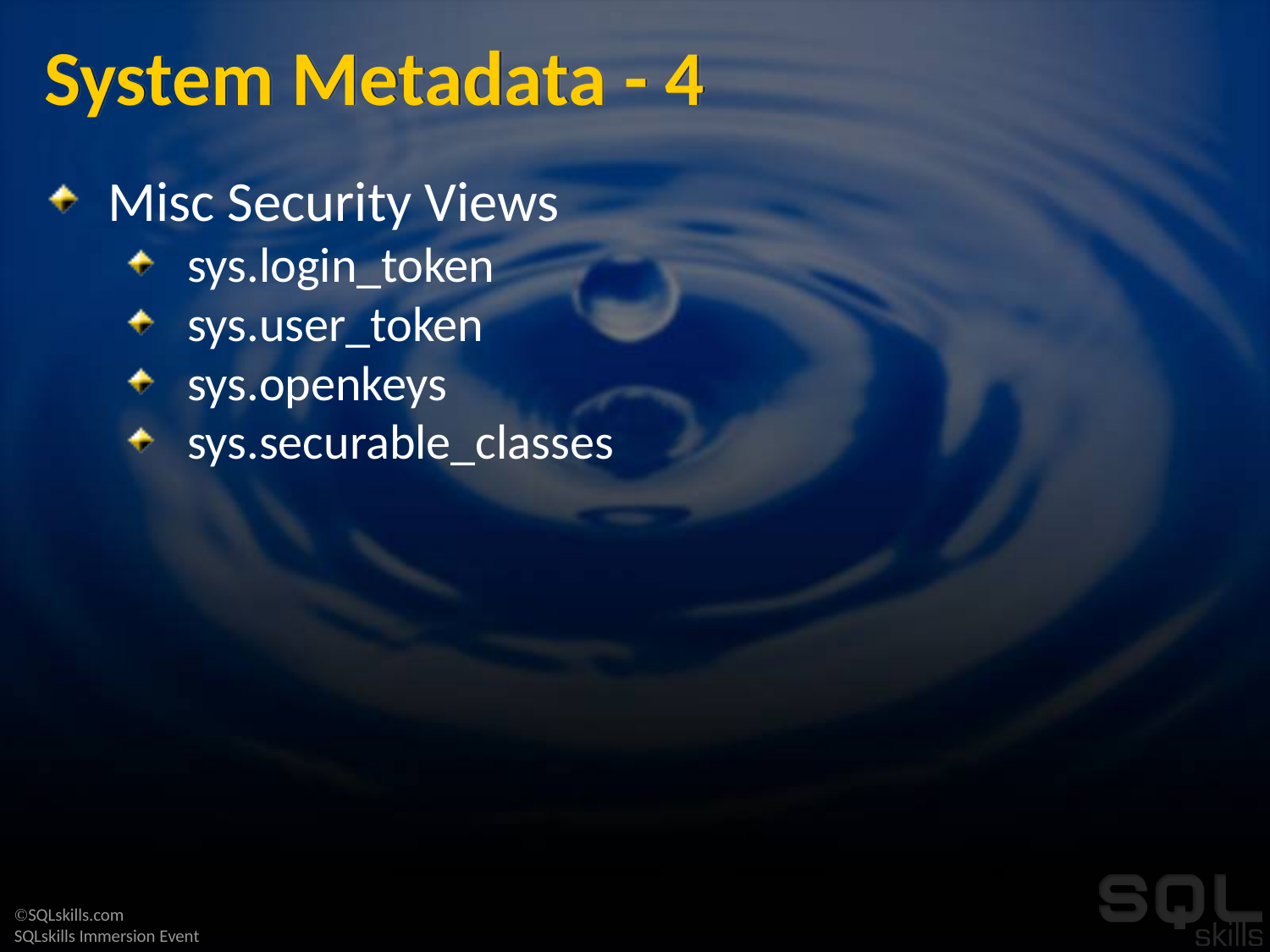

# System Metadata - 4
Misc Security Views
sys.login_token
sys.user_token
sys.openkeys
sys.securable_classes